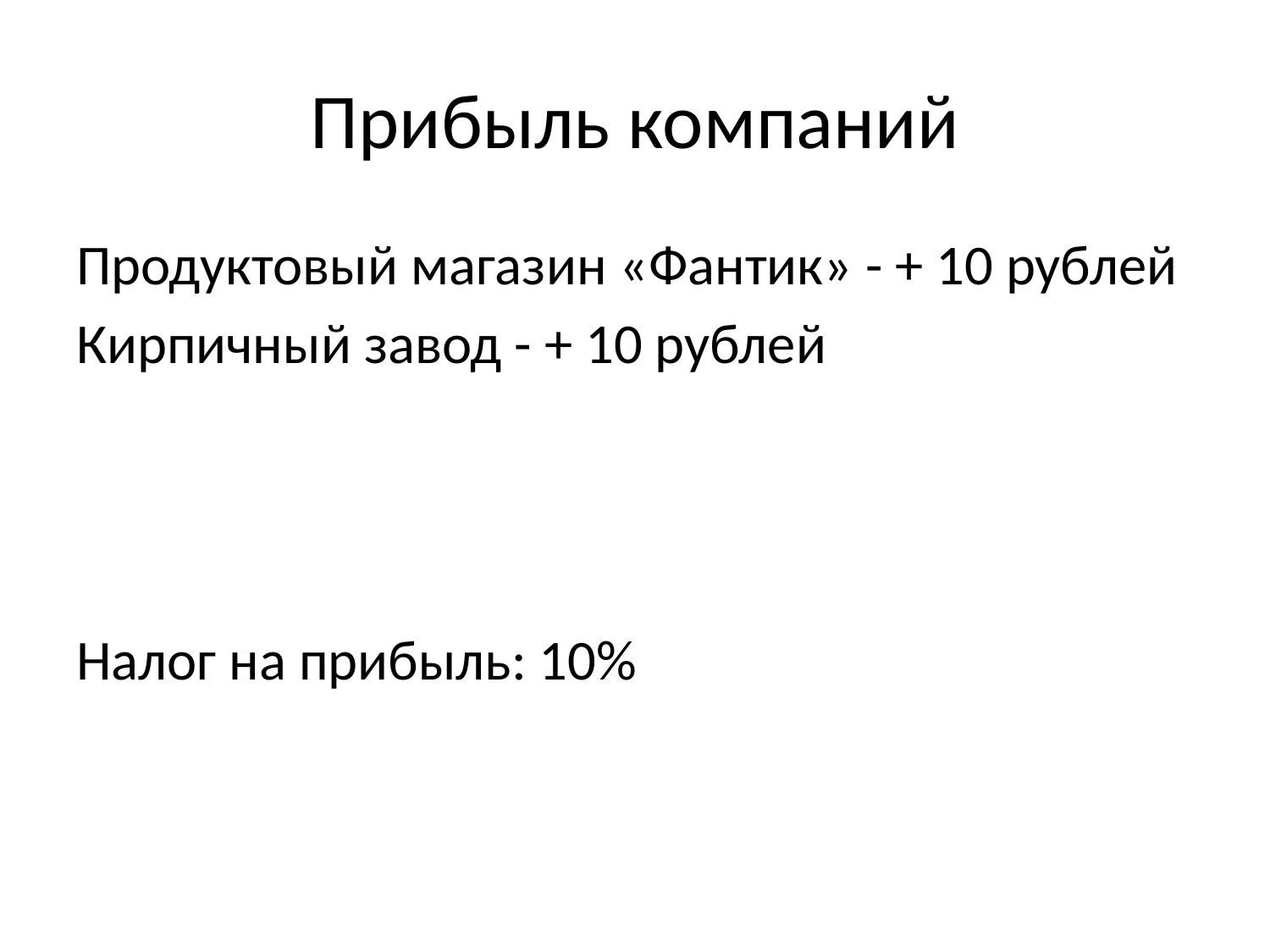

# Прибыль компаний
Продуктовый магазин «Фантик» - + 10 рублей
Кирпичный завод - + 10 рублей

Налог на прибыль: 10%